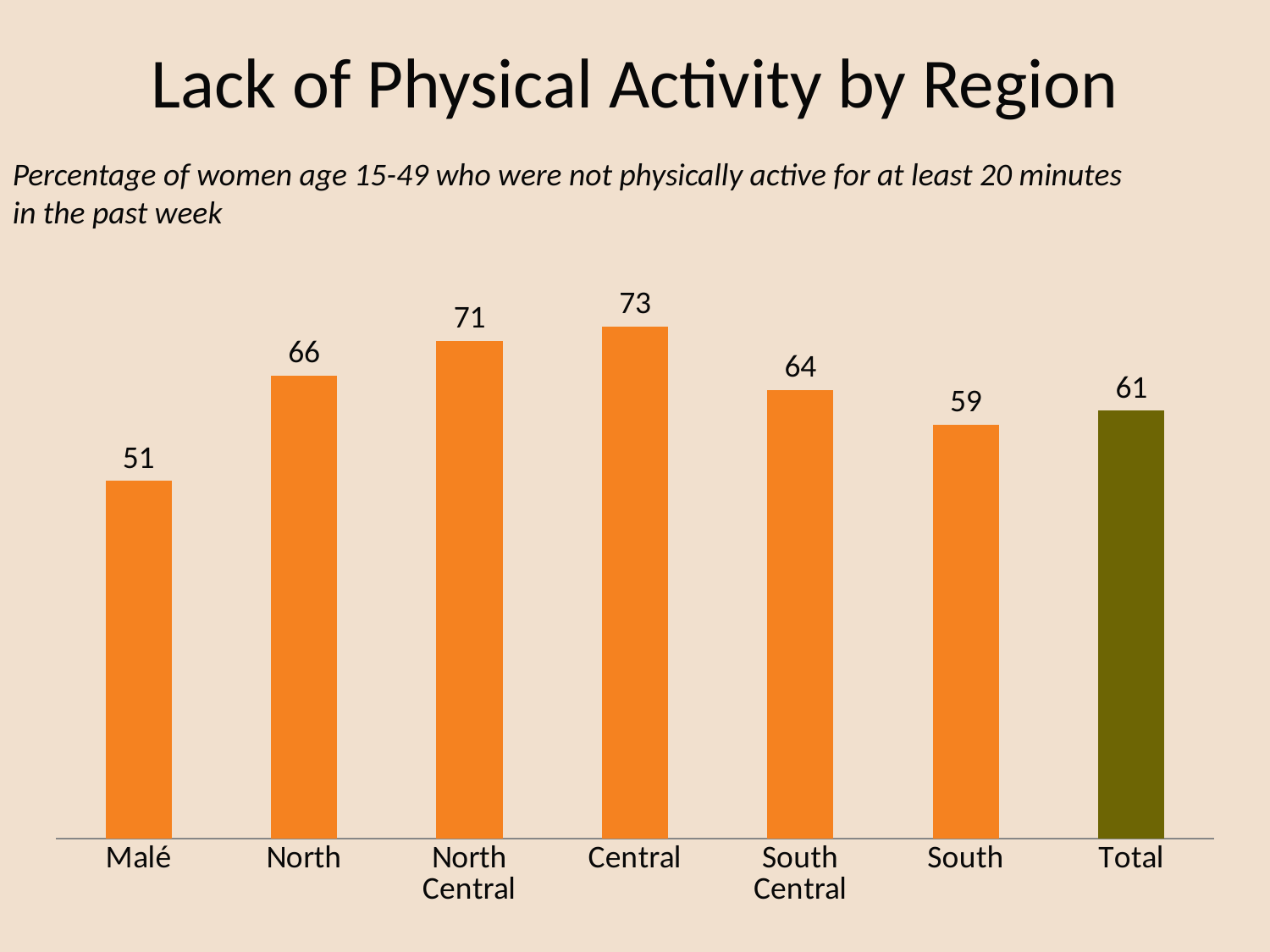

Lack of Physical Activity by Region
Percentage of women age 15-49 who were not physically active for at least 20 minutes in the past week

### Chart

| Category | Series 1 |
|---|---|
| Malé | 51.0 |
| North | 66.0 |
| North Central | 71.0 |
| Central | 73.0 |
| South Central | 64.0 |
| South | 59.0 |
| Total | 61.0 |